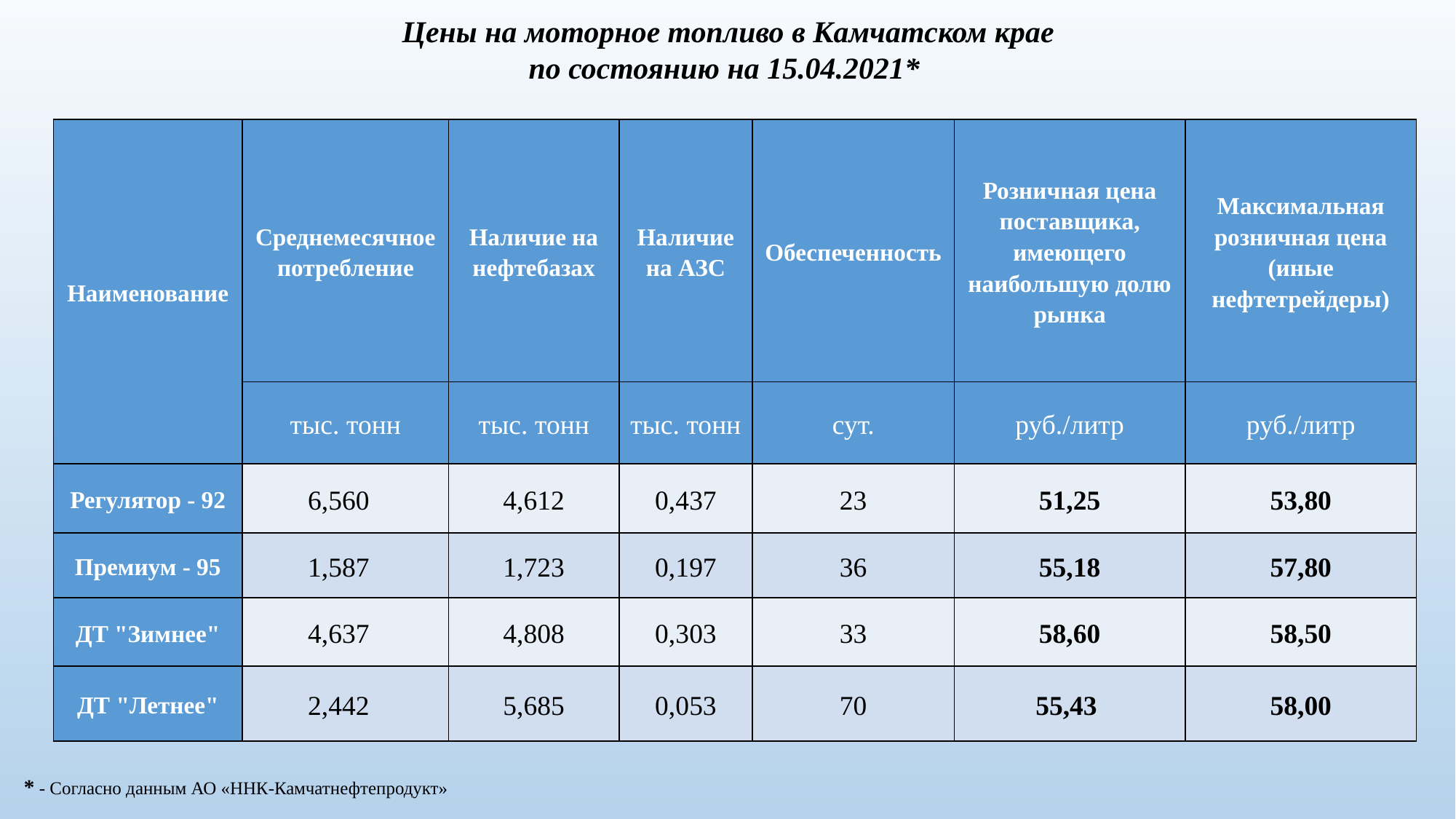

Цены на моторное топливо в Камчатском крае
по состоянию на 15.04.2021*
| Наименование | Среднемесячное потребление | Наличие на нефтебазах | Наличие на АЗС | Обеспеченность | Розничная цена поставщика, имеющего наибольшую долю рынка | Максимальная розничная цена (иные нефтетрейдеры) |
| --- | --- | --- | --- | --- | --- | --- |
|  | тыс. тонн | тыс. тонн | тыс. тонн | сут. | руб./литр | руб./литр |
| Регулятор - 92 | 6,560 | 4,612 | 0,437 | 23 | 51,25 | 53,80 |
| Премиум - 95 | 1,587 | 1,723 | 0,197 | 36 | 55,18 | 57,80 |
| ДТ "Зимнее" | 4,637 | 4,808 | 0,303 | 33 | 58,60 | 58,50 |
| ДТ "Летнее" | 2,442 | 5,685 | 0,053 | 70 | 55,43 | 58,00 |
* - Согласно данным АО «ННК-Камчатнефтепродукт»